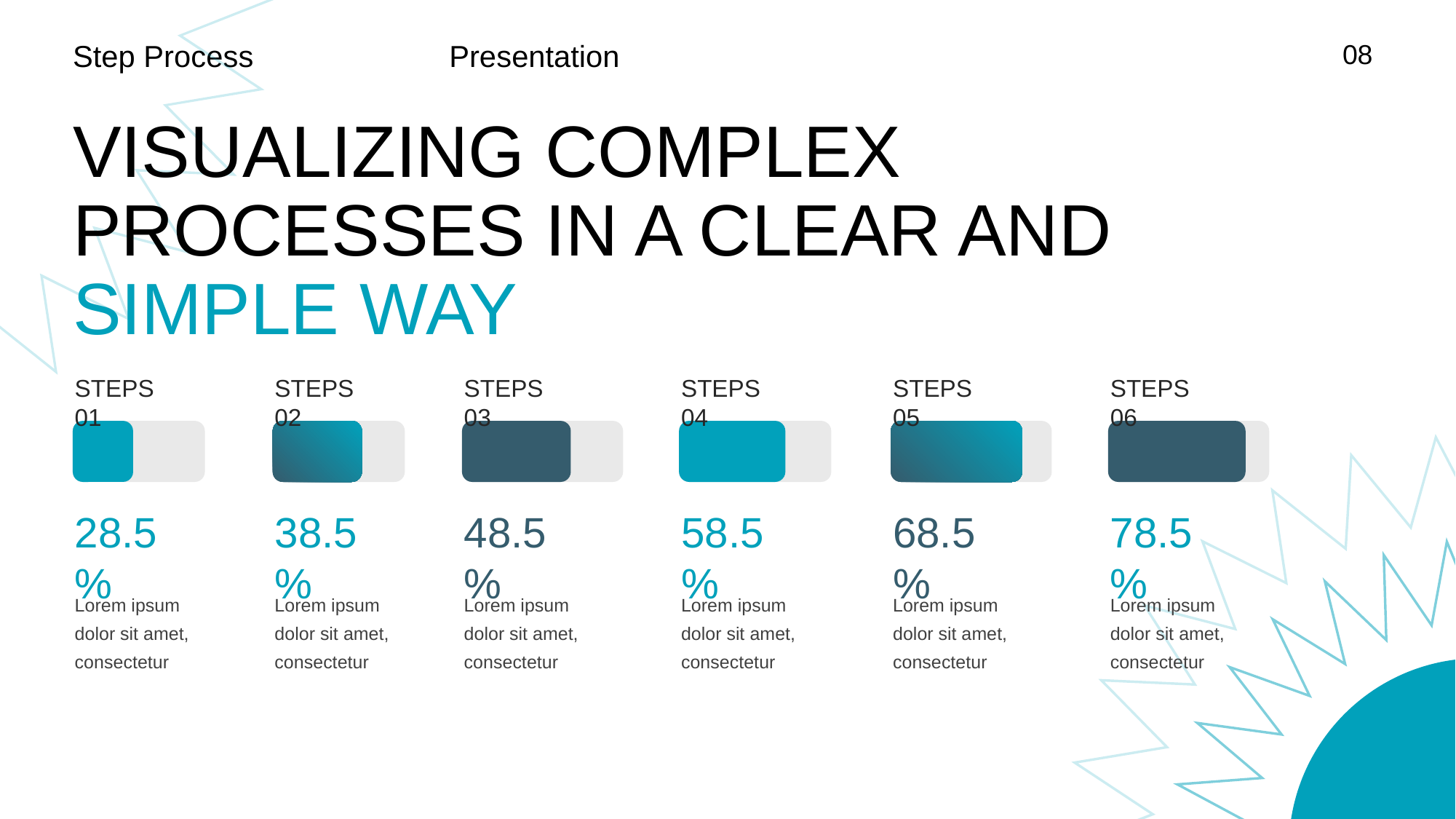

VISUALIZING COMPLEX PROCESSES IN A CLEAR AND SIMPLE WAY
STEPS 01
STEPS 02
STEPS 03
STEPS 04
STEPS 05
STEPS 06

28.5%
38.5%
48.5%
58.5%
68.5%
78.5%
Lorem ipsum dolor sit amet, consectetur
Lorem ipsum dolor sit amet, consectetur
Lorem ipsum dolor sit amet, consectetur
Lorem ipsum dolor sit amet, consectetur
Lorem ipsum dolor sit amet, consectetur
Lorem ipsum dolor sit amet, consectetur